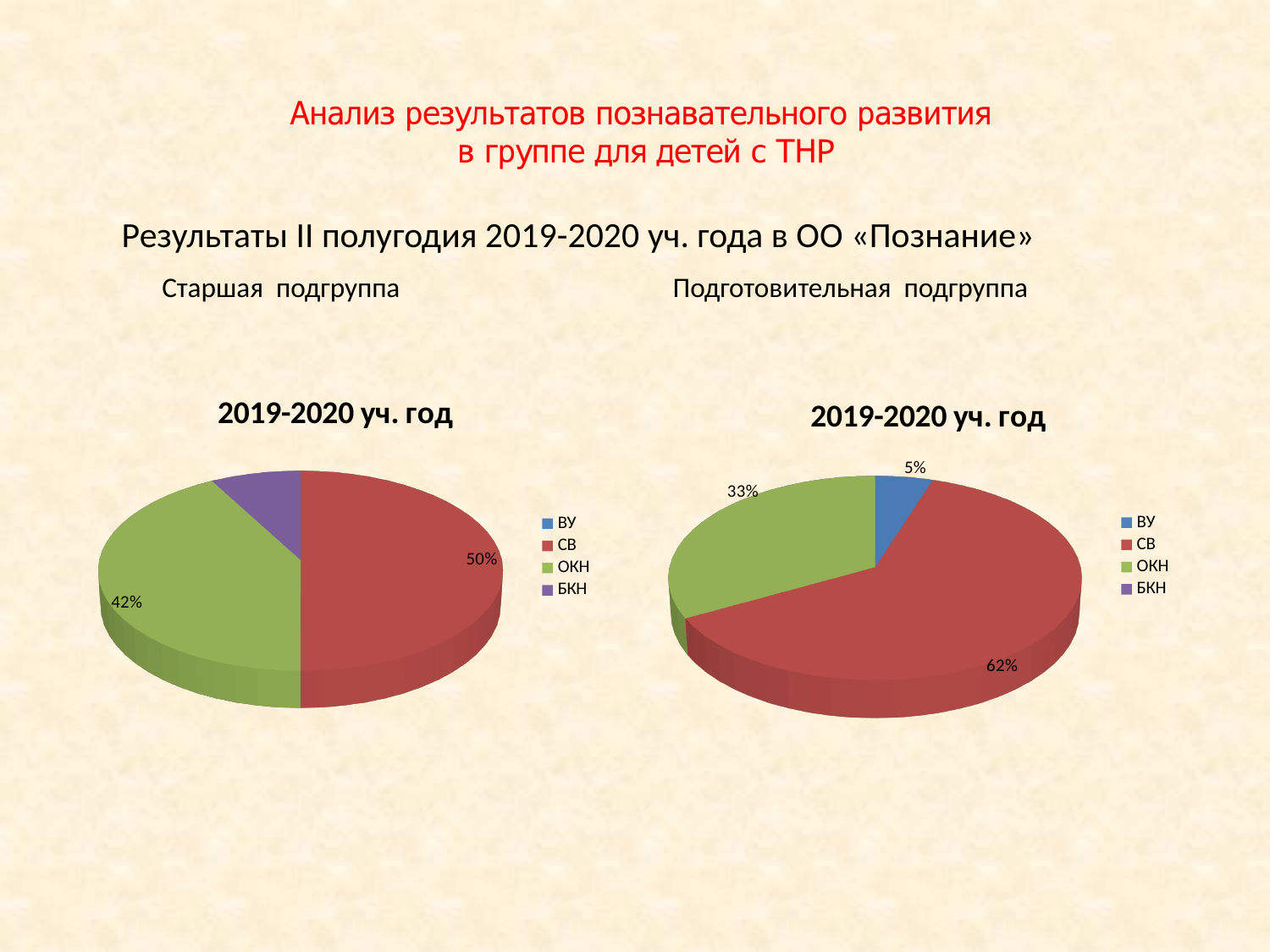

# Анализ результатов познавательного развития в группе для детей с ТНР
   Результаты II полугодия 2019-2020 уч. года в ОО «Познание»
        Старшая  подгруппа                                           Подготовительная  подгруппа

[unsupported chart]

[unsupported chart]